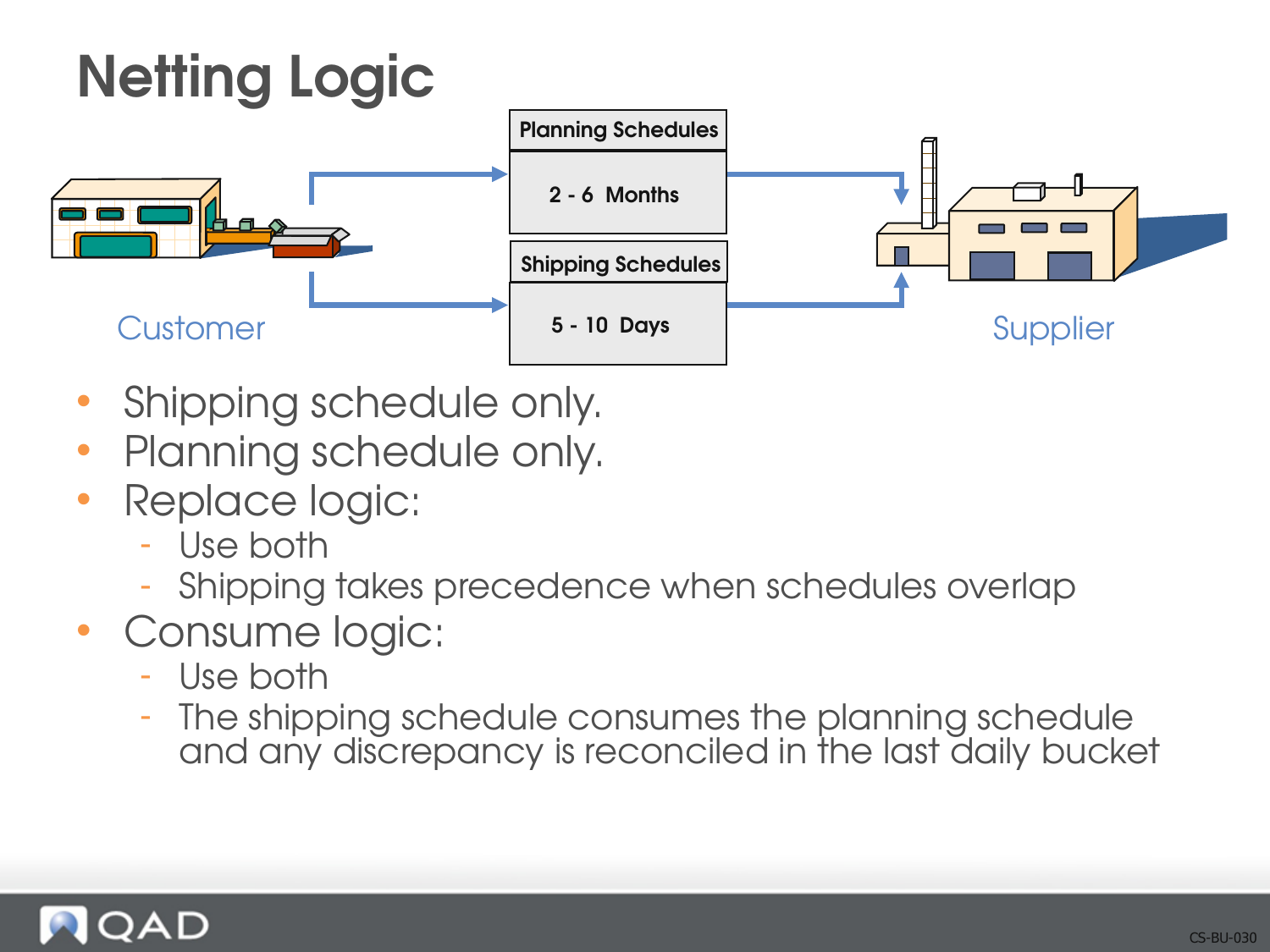

# Netting Logic

Planning Schedules

Shipping schedule only.
Planning schedule only.
Replace logic:
Use both
Shipping takes precedence when schedules overlap
Consume logic:
Use both
The shipping schedule consumes the planning schedule and any discrepancy is reconciled in the last daily bucket

 Supplier

2 - 6  Months

Customer

Shipping Schedules

5 - 10  Days
CS-BU-030